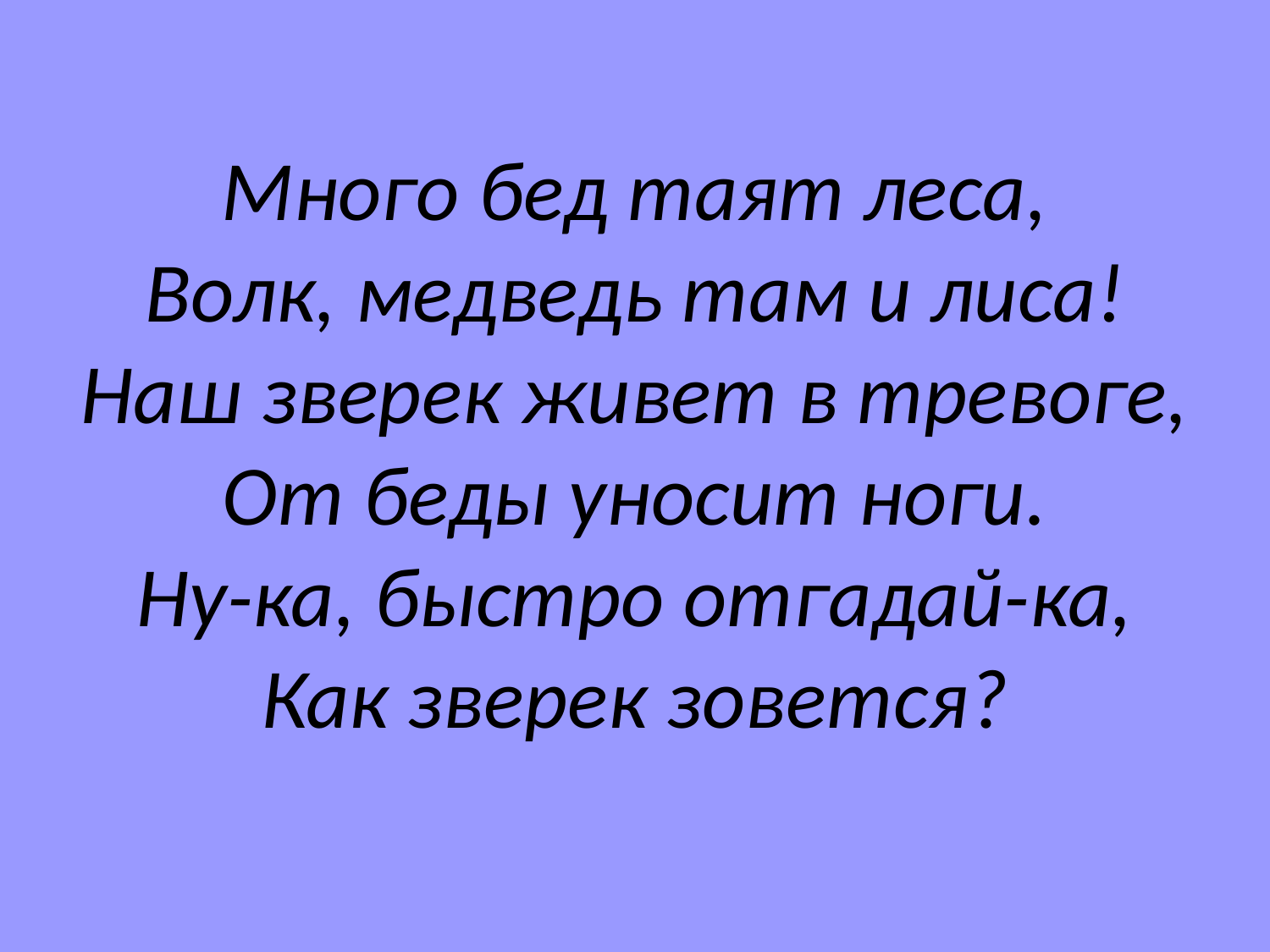

# Много бед таят леса, Волк, медведь там и лиса! Наш зверек живет в тревоге, От беды уносит ноги. Ну-ка, быстро отгадай-ка, Как зверек зовется?